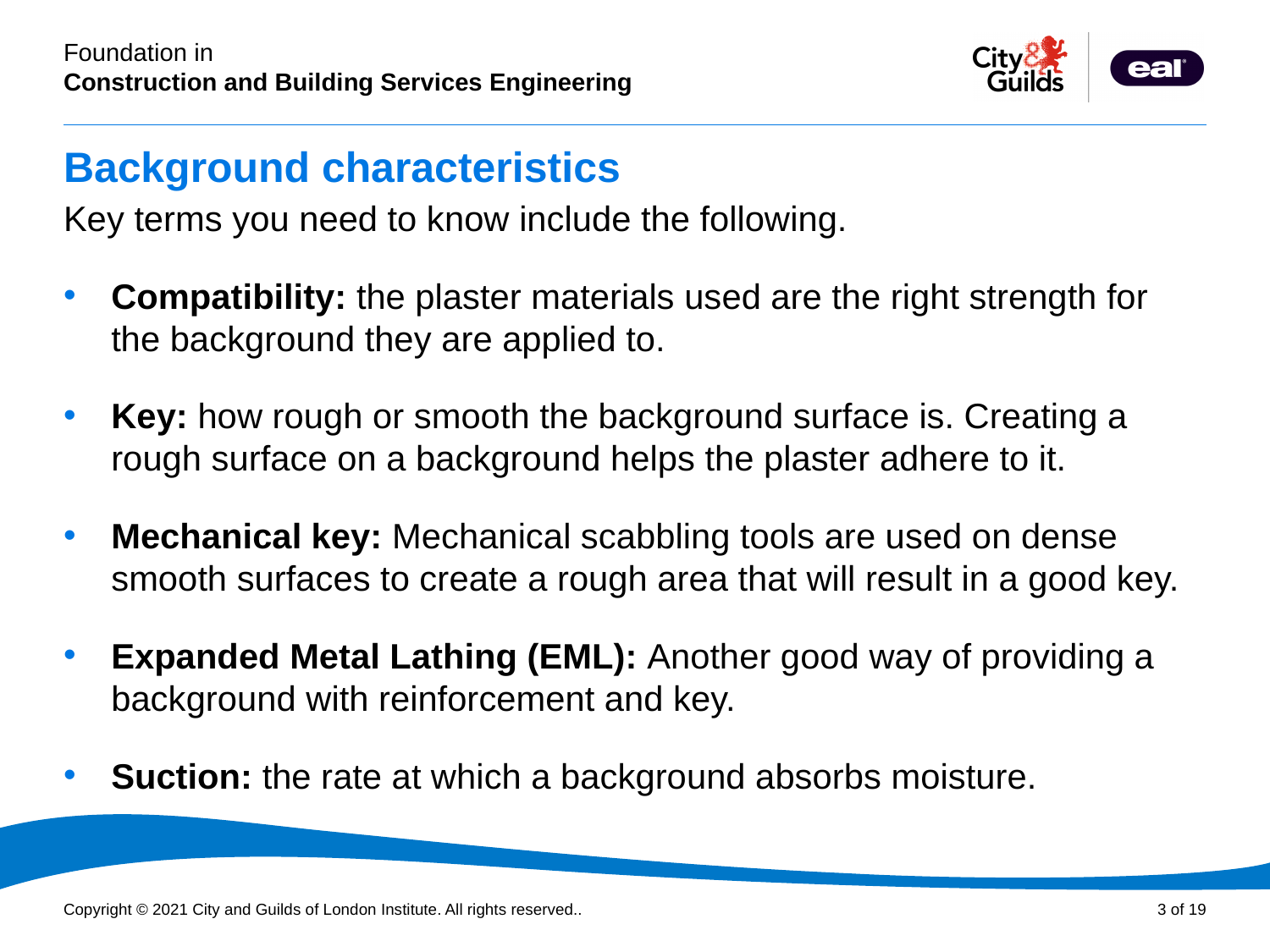

# Background characteristics
Key terms you need to know include the following.
Compatibility: the plaster materials used are the right strength for the background they are applied to.
Key: how rough or smooth the background surface is. Creating a rough surface on a background helps the plaster adhere to it.
Mechanical key: Mechanical scabbling tools are used on dense smooth surfaces to create a rough area that will result in a good key.
Expanded Metal Lathing (EML): Another good way of providing a background with reinforcement and key.
Suction: the rate at which a background absorbs moisture.